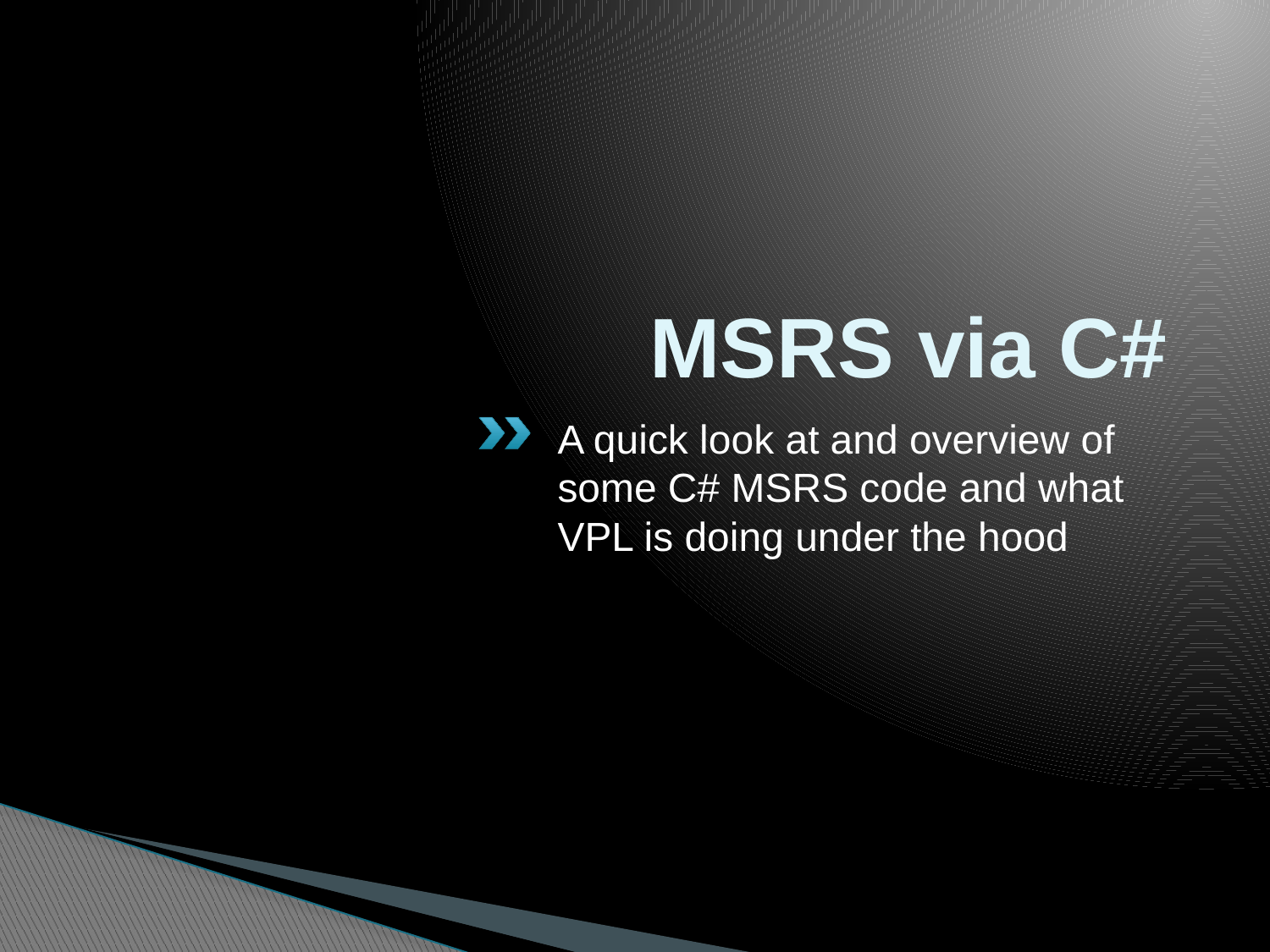

# MSRS via C#
A quick look at and overview of some C# MSRS code and what VPL is doing under the hood